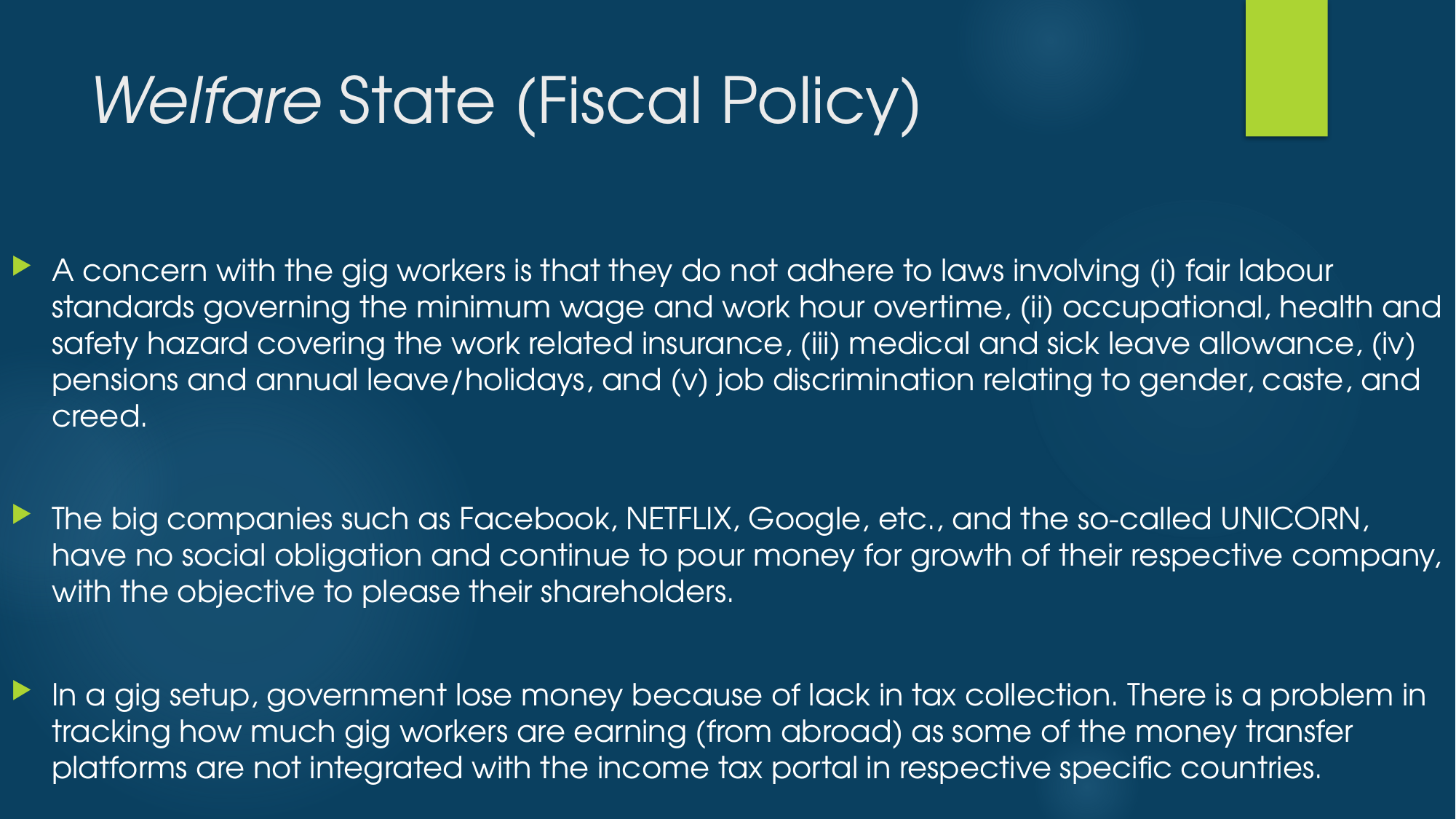

# Welfare State (Fiscal Policy)
A concern with the gig workers is that they do not adhere to laws involving (i) fair labour standards governing the minimum wage and work hour overtime, (ii) occupational, health and safety hazard covering the work related insurance, (iii) medical and sick leave allowance, (iv) pensions and annual leave/holidays, and (v) job discrimination relating to gender, caste, and creed.

The big companies such as Facebook, NETFLIX, Google, etc., and the so-called UNICORN, have no social obligation and continue to pour money for growth of their respective company, with the objective to please their shareholders.

In a gig setup, government lose money because of lack in tax collection. There is a problem in tracking how much gig workers are earning (from abroad) as some of the money transfer platforms are not integrated with the income tax portal in respective specific countries.